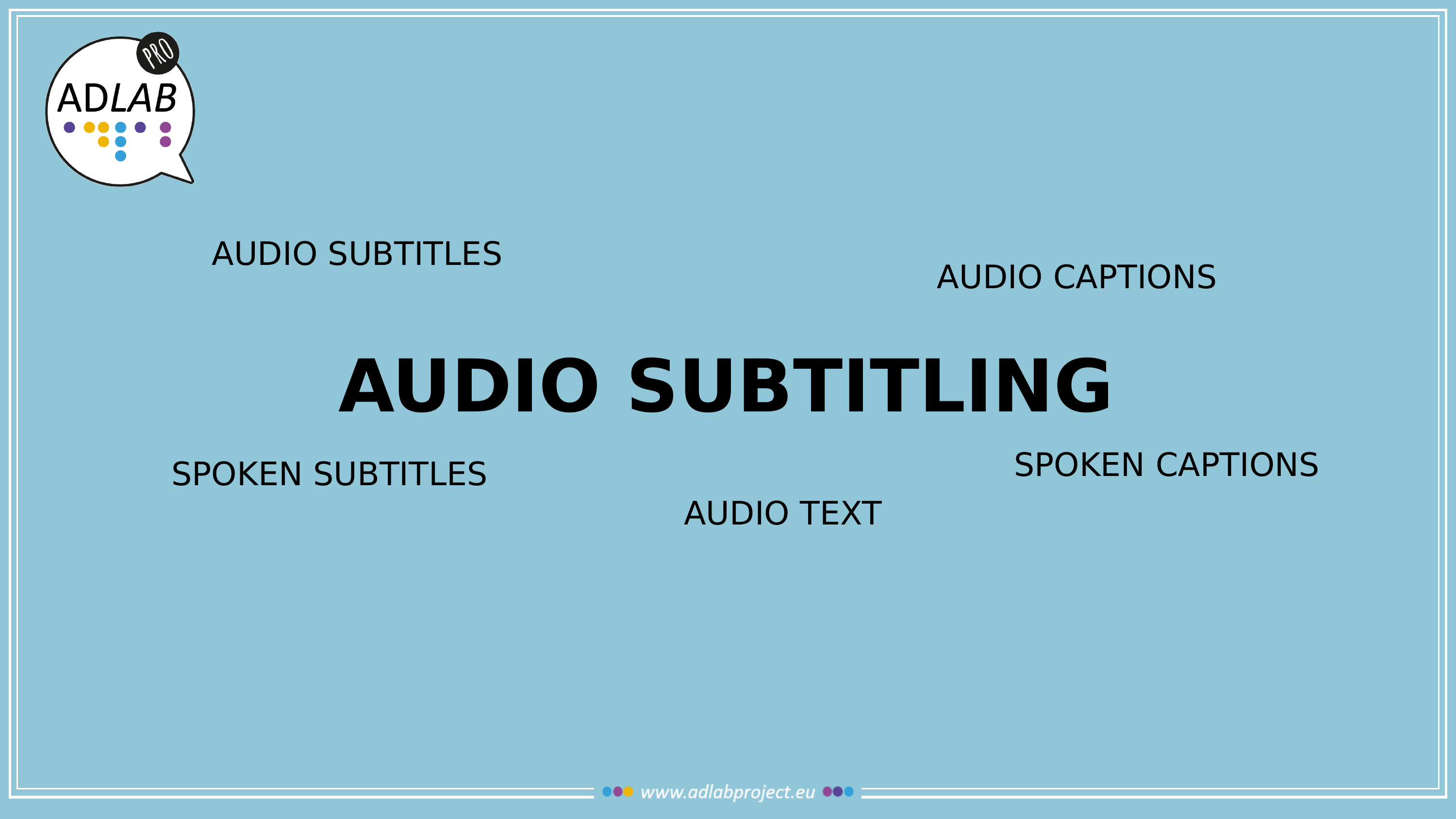

AUDIO SUBTITLES
AUDIO CAPTIONS
Audio subtitling
SPOKEN CAPTIONS
SPOKEN SUBTITLES
AUDIO TEXT